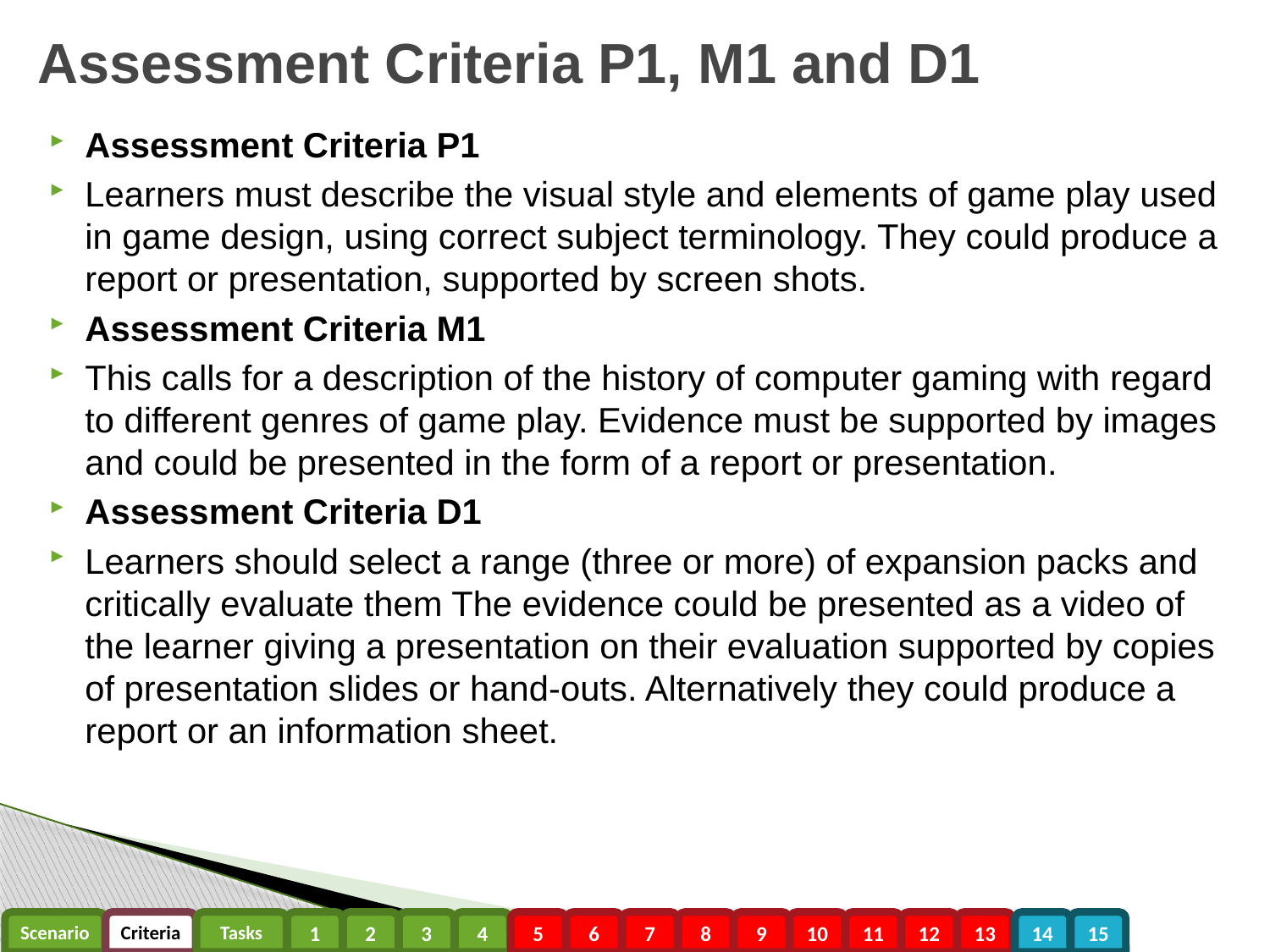

# Assessment Criteria P1, M1 and D1
Assessment Criteria P1
Learners must describe the visual style and elements of game play used in game design, using correct subject terminology. They could produce a report or presentation, supported by screen shots.
Assessment Criteria M1
This calls for a description of the history of computer gaming with regard to different genres of game play. Evidence must be supported by images and could be presented in the form of a report or presentation.
Assessment Criteria D1
Learners should select a range (three or more) of expansion packs and critically evaluate them The evidence could be presented as a video of the learner giving a presentation on their evaluation supported by copies of presentation slides or hand-outs. Alternatively they could produce a report or an information sheet.